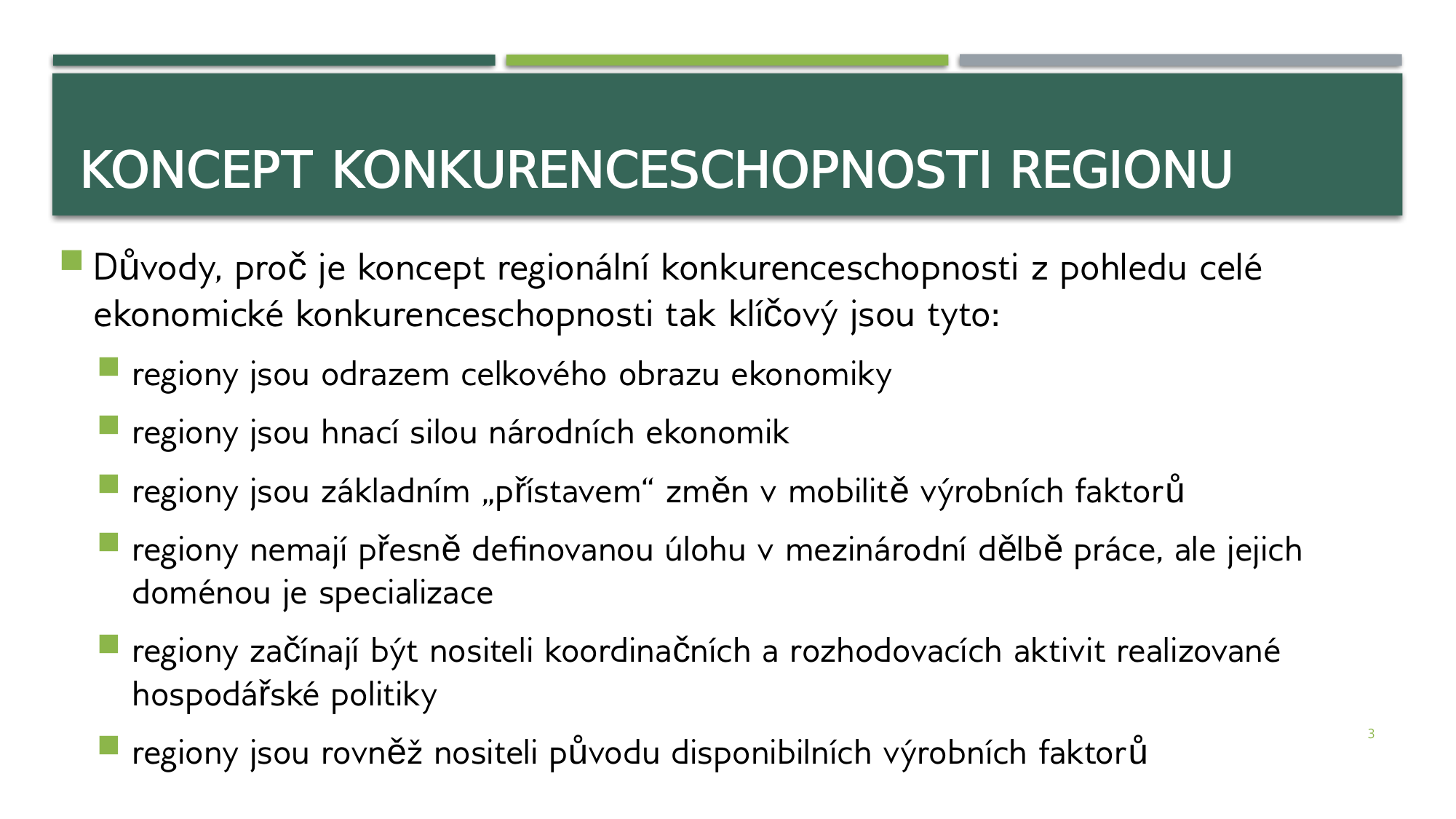

# Koncept konkurenceschopnosti regionu
Důvody, proč je koncept regionální konkurenceschopnosti z pohledu celé ekonomické konkurenceschopnosti tak klíčový jsou tyto:
regiony jsou odrazem celkového obrazu ekonomiky
regiony jsou hnací silou národních ekonomik
regiony jsou základním „přístavem“ změn v mobilitě výrobních faktorů
regiony nemají přesně definovanou úlohu v mezinárodní dělbě práce, ale jejich doménou je specializace
regiony začínají být nositeli koordinačních a rozhodovacích aktivit realizované hospodářské politiky
regiony jsou rovněž nositeli původu disponibilních výrobních faktorů
3